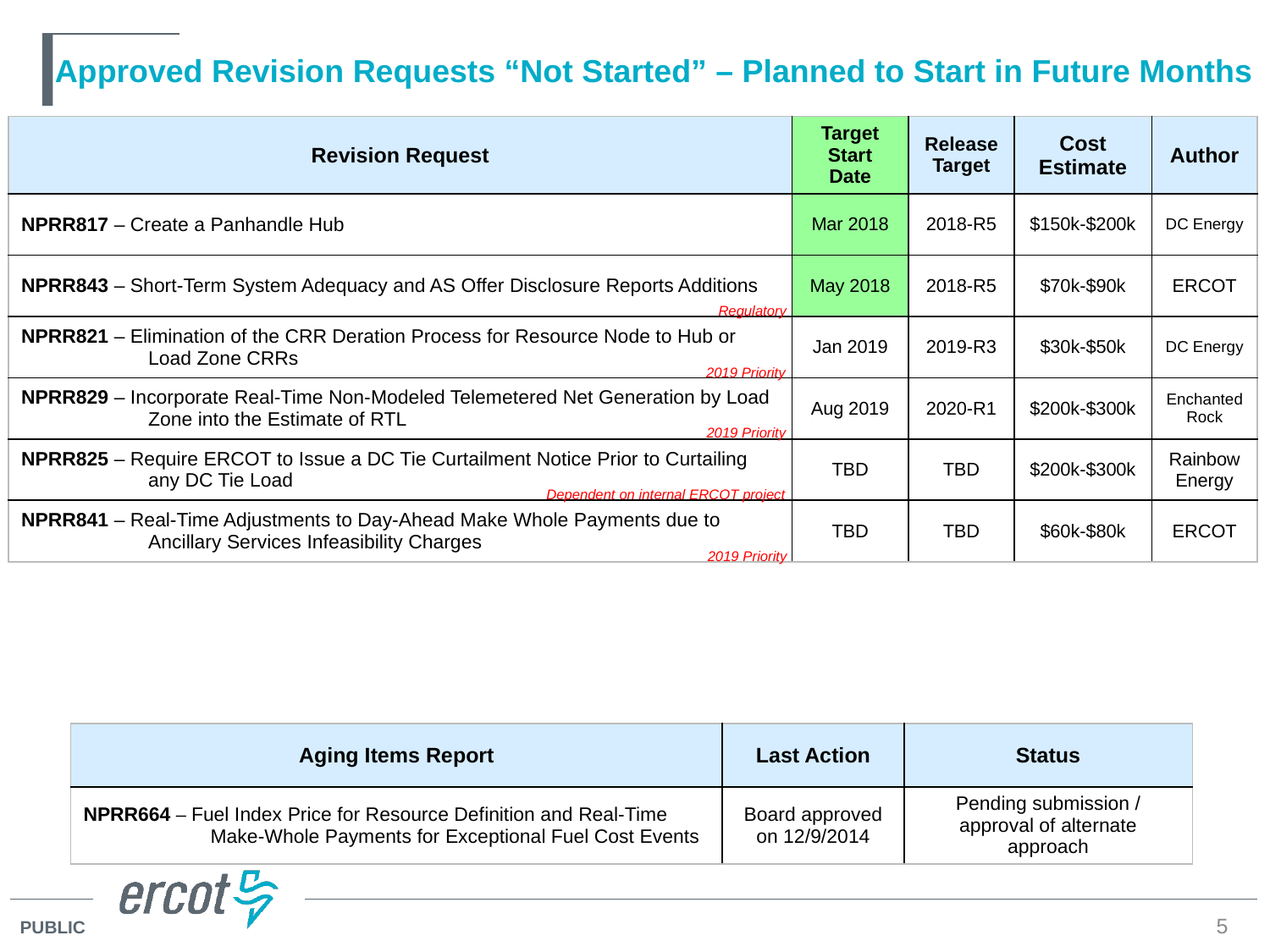

# Approved Revision Requests “Not Started” – Planned to Start in Future Months
| Revision Request | Target Start Date | Release Target | Cost Estimate | Author |
| --- | --- | --- | --- | --- |
| NPRR817 – Create a Panhandle Hub | Mar 2018 | 2018-R5 | $150k-$200k | DC Energy |
| NPRR843 – Short-Term System Adequacy and AS Offer Disclosure Reports Additions | May 2018 | 2018-R5 | $70k-$90k | ERCOT |
| NPRR821 – Elimination of the CRR Deration Process for Resource Node to Hub or Load Zone CRRs | Jan 2019 | 2019-R3 | $30k-$50k | DC Energy |
| NPRR829 – Incorporate Real-Time Non-Modeled Telemetered Net Generation by Load Zone into the Estimate of RTL | Aug 2019 | 2020-R1 | $200k-$300k | Enchanted Rock |
| NPRR825 – Require ERCOT to Issue a DC Tie Curtailment Notice Prior to Curtailing any DC Tie Load | TBD | TBD | $200k-$300k | Rainbow Energy |
| NPRR841 – Real-Time Adjustments to Day-Ahead Make Whole Payments due to Ancillary Services Infeasibility Charges | TBD | TBD | $60k-$80k | ERCOT |
Regulatory
2019 Priority
2019 Priority
Dependent on internal ERCOT project
2019 Priority
| Aging Items Report | Last Action | Status |
| --- | --- | --- |
| NPRR664 – Fuel Index Price for Resource Definition and Real-Time Make-Whole Payments for Exceptional Fuel Cost Events | Board approved on 12/9/2014 | Pending submission / approval of alternate approach |
5